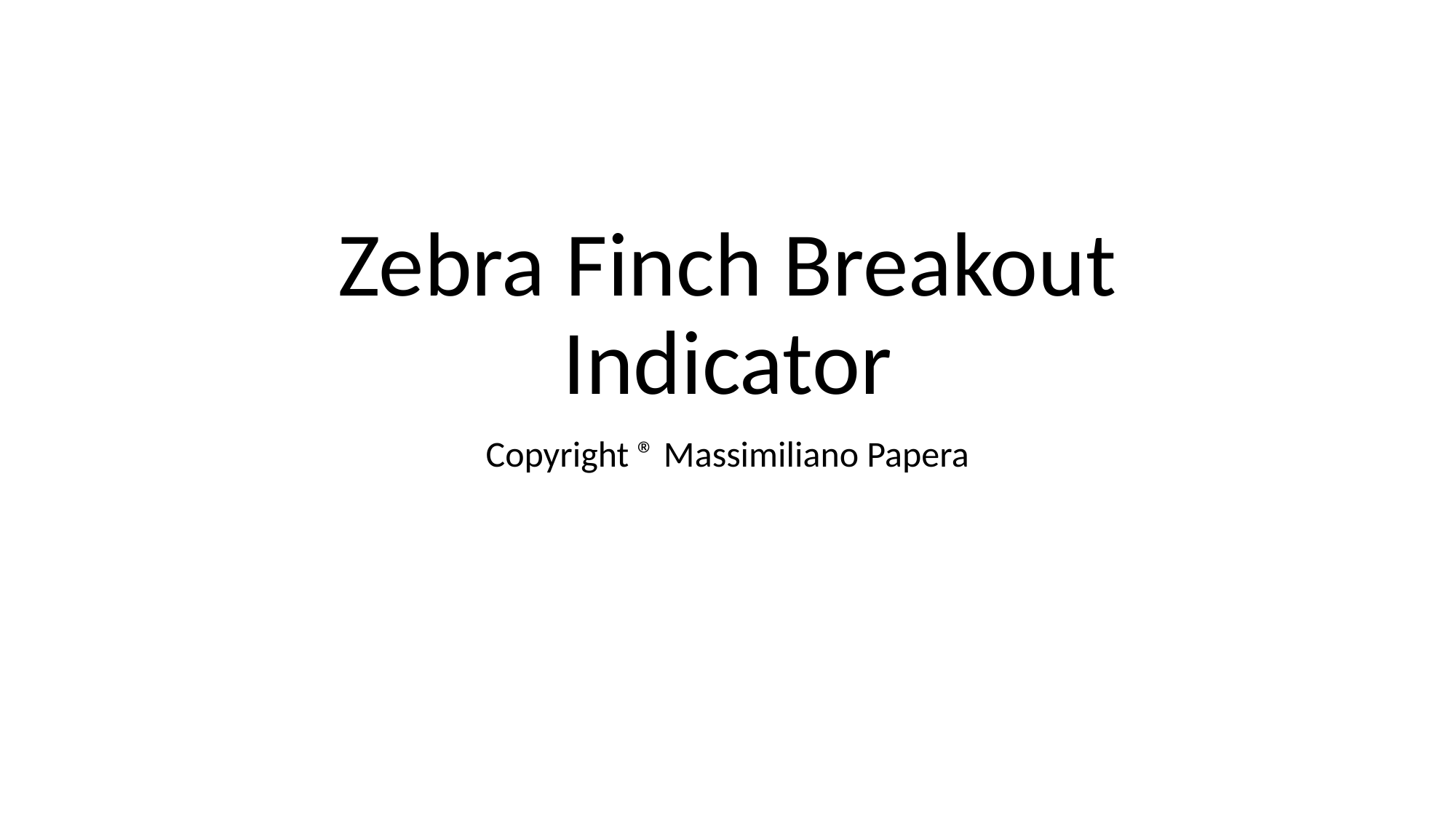

# Zebra Finch Breakout Indicator
Copyright ® Massimiliano Papera